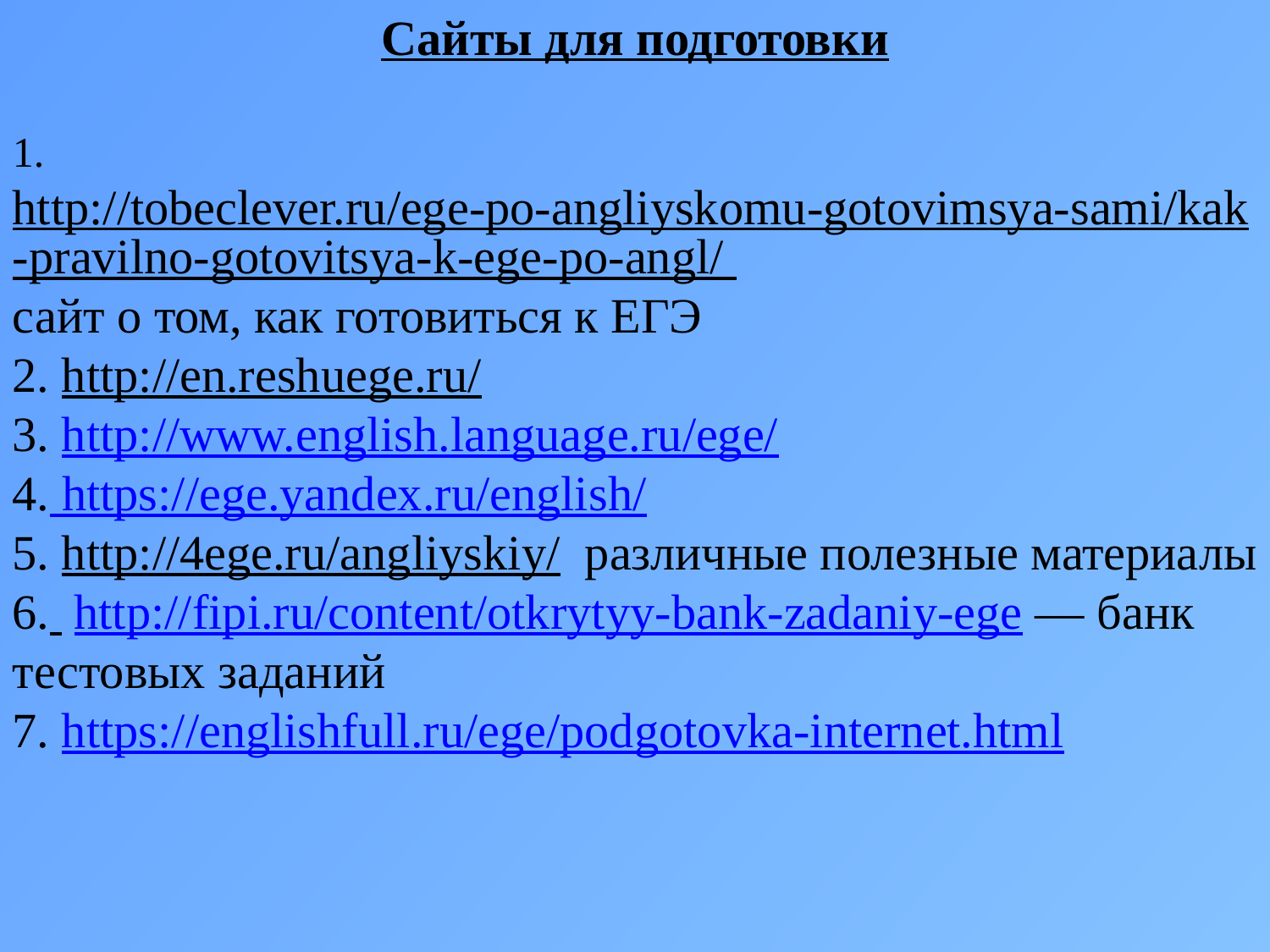

Сайты для подготовки

1. http://tobeclever.ru/ege-po-angliyskomu-gotovimsya-sami/kak-pravilno-gotovitsya-k-ege-po-angl/ сайт о том, как готовиться к ЕГЭ
2. http://en.reshuege.ru/
3. http://www.english.language.ru/ege/
4. https://ege.yandex.ru/english/
5. http://4ege.ru/angliyskiy/  различные полезные материалы
6.  http://fipi.ru/content/otkrytyy-bank-zadaniy-ege — банк тестовых заданий
7. https://englishfull.ru/ege/podgotovka-internet.html